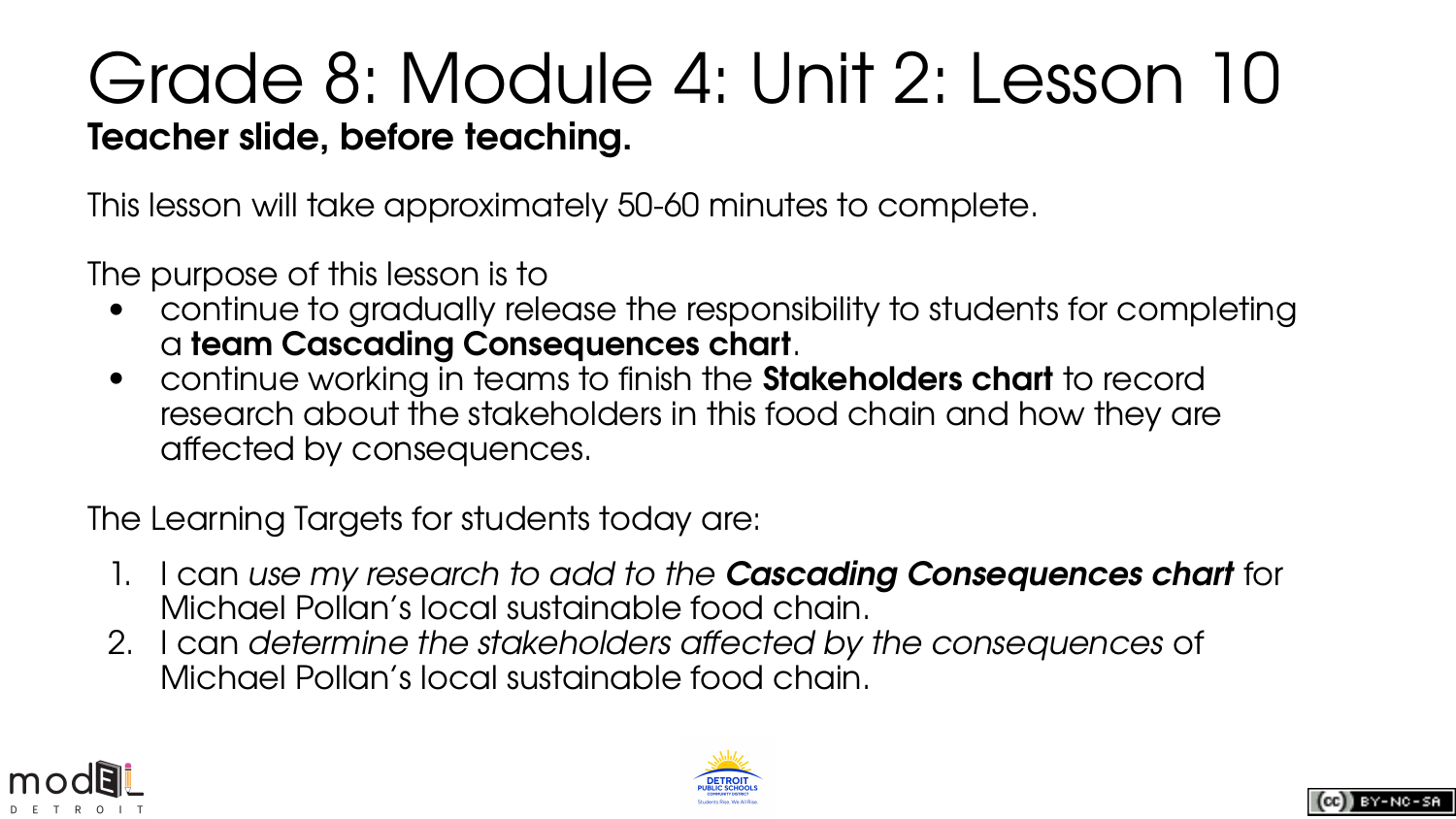

# Grade 8: Module 4: Unit 2: Lesson 10
Teacher slide, before teaching.

This lesson will take approximately 50-60 minutes to complete.

The purpose of this lesson is to
continue to gradually release the responsibility to students for completing a team Cascading Consequences chart.
continue working in teams to finish the Stakeholders chart to record research about the stakeholders in this food chain and how they are affected by consequences.

The Learning Targets for students today are:
I can use my research to add to the Cascading Consequences chart for Michael Pollan’s local sustainable food chain.
I can determine the stakeholders affected by the consequences of Michael Pollan’s local sustainable food chain.